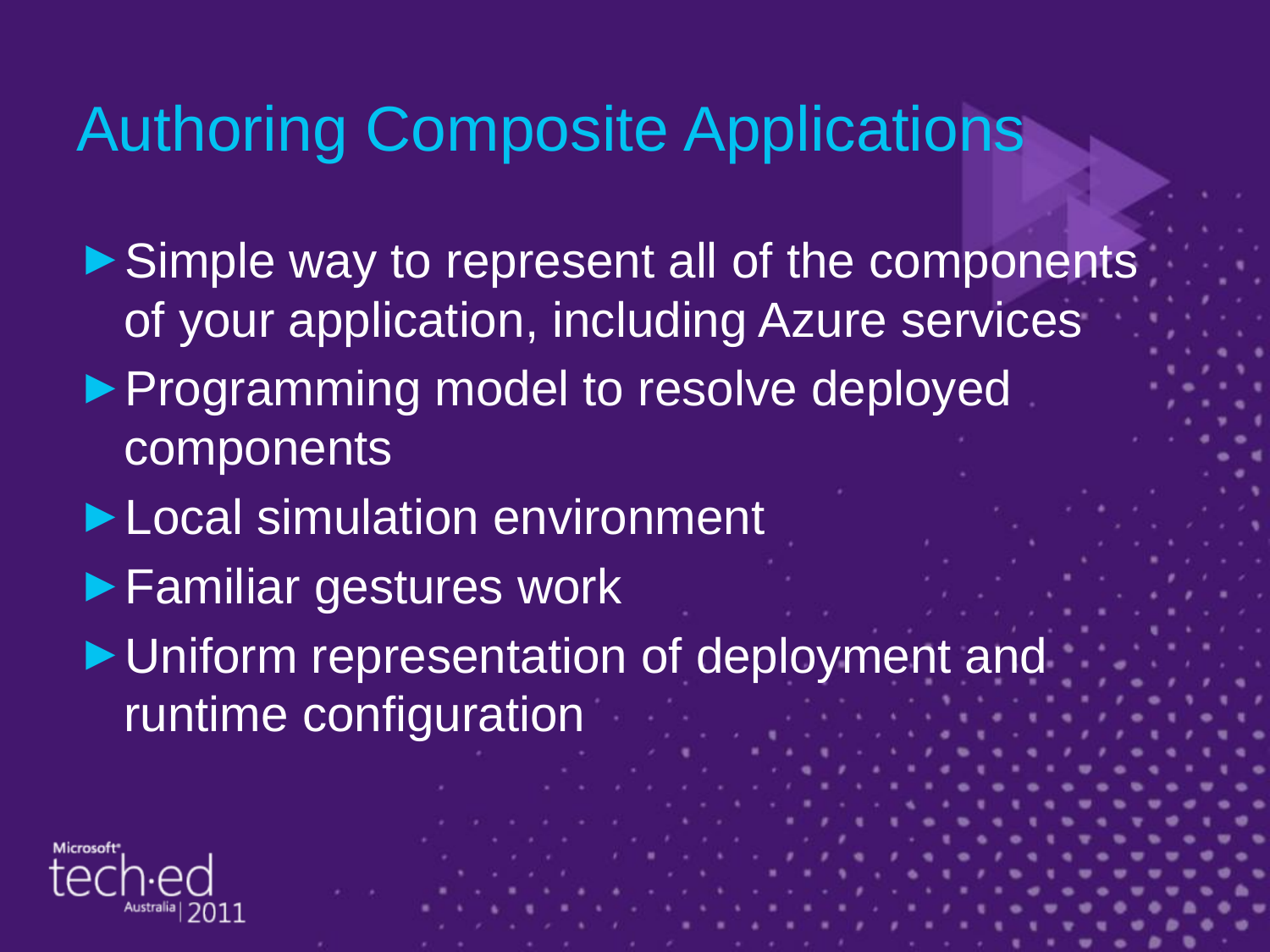

# Authoring Composite Applications
Simple way to represent all of the components of your application, including Azure services
Programming model to resolve deployed components
Local simulation environment
Familiar gestures work
Uniform representation of deployment and runtime configuration